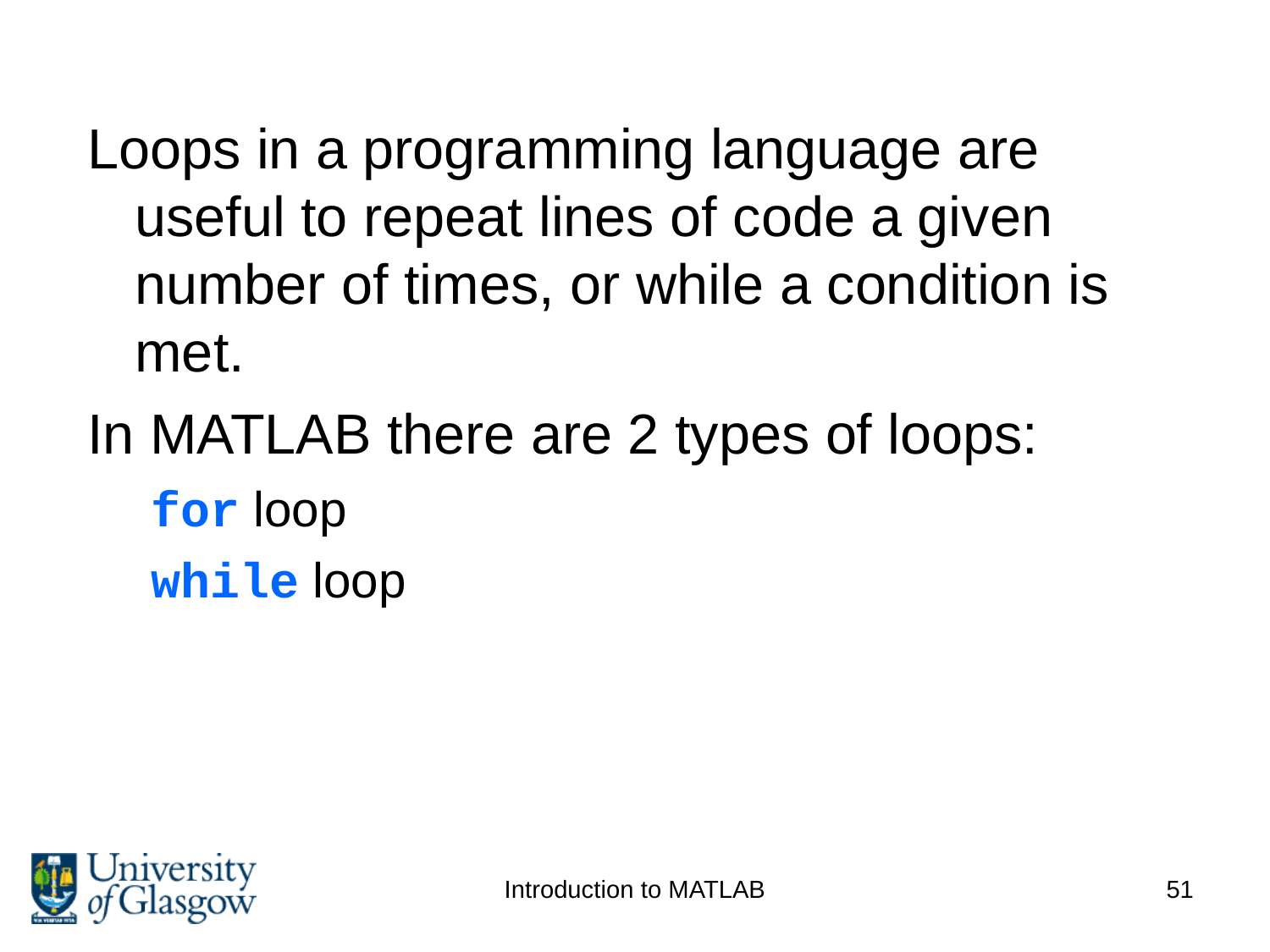

# Loops
Loops in a programming language are useful to repeat lines of code a given number of times, or while a condition is met.
In MATLAB there are 2 types of loops:
for loop
while loop
Introduction to MATLAB
51